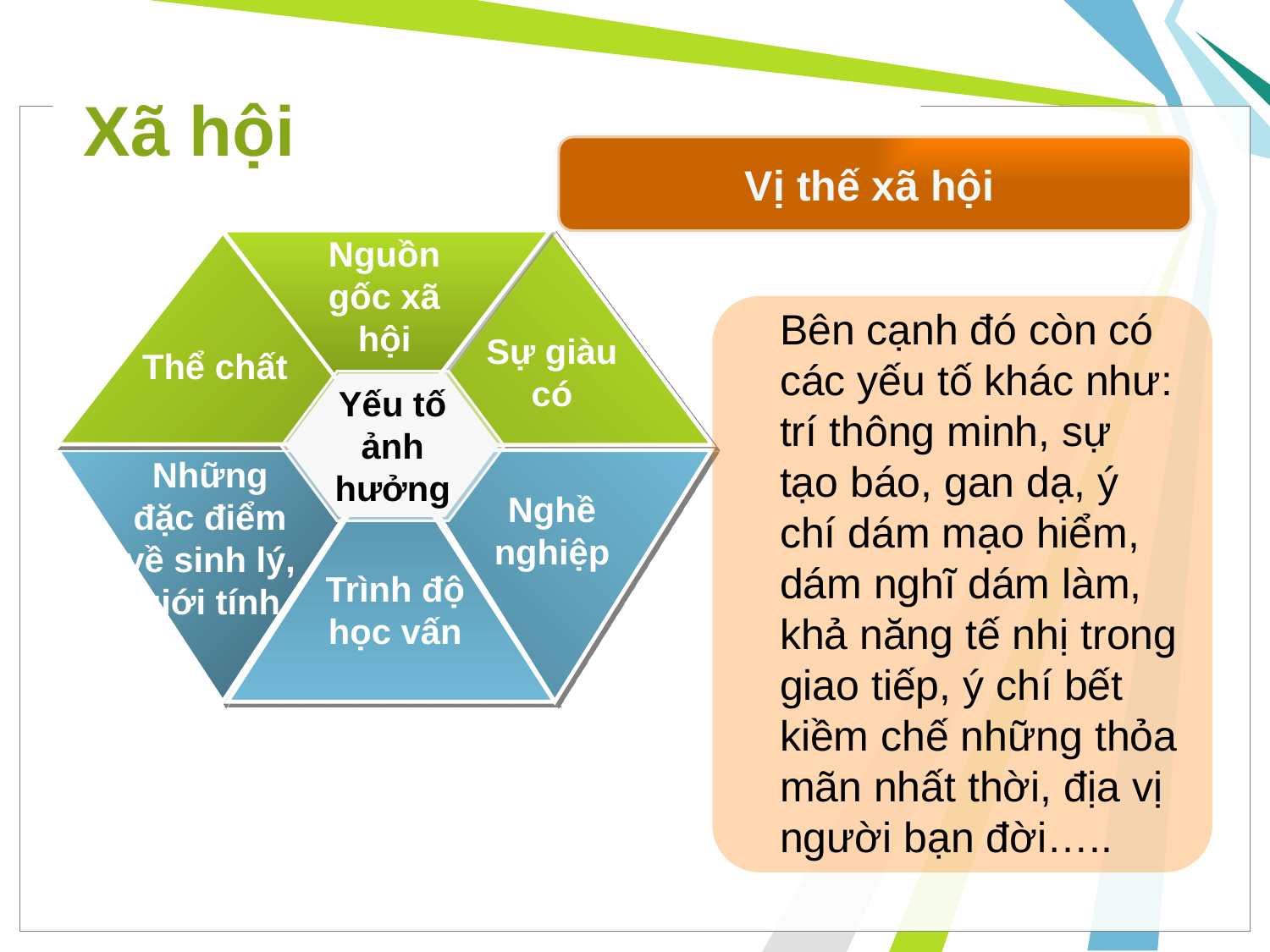

Xã hội

Vị thế xã hội
Nguồn gốc xã hội

Bên cạnh đó còn có các yếu tố khác như: trí thông minh, sự tạo báo, gan dạ, ý chí dám mạo hiểm, dám nghĩ dám làm, khả năng tế nhị trong giao tiếp, ý chí bết kiềm chế những thỏa mãn nhất thời, địa vị người bạn đời…..
Sự giàu có
Thể chất

Yếu tố ảnh hưởng
Những đặc điểm về sinh lý, giới tính

Nghề nghiệp
Trình độ học vấn